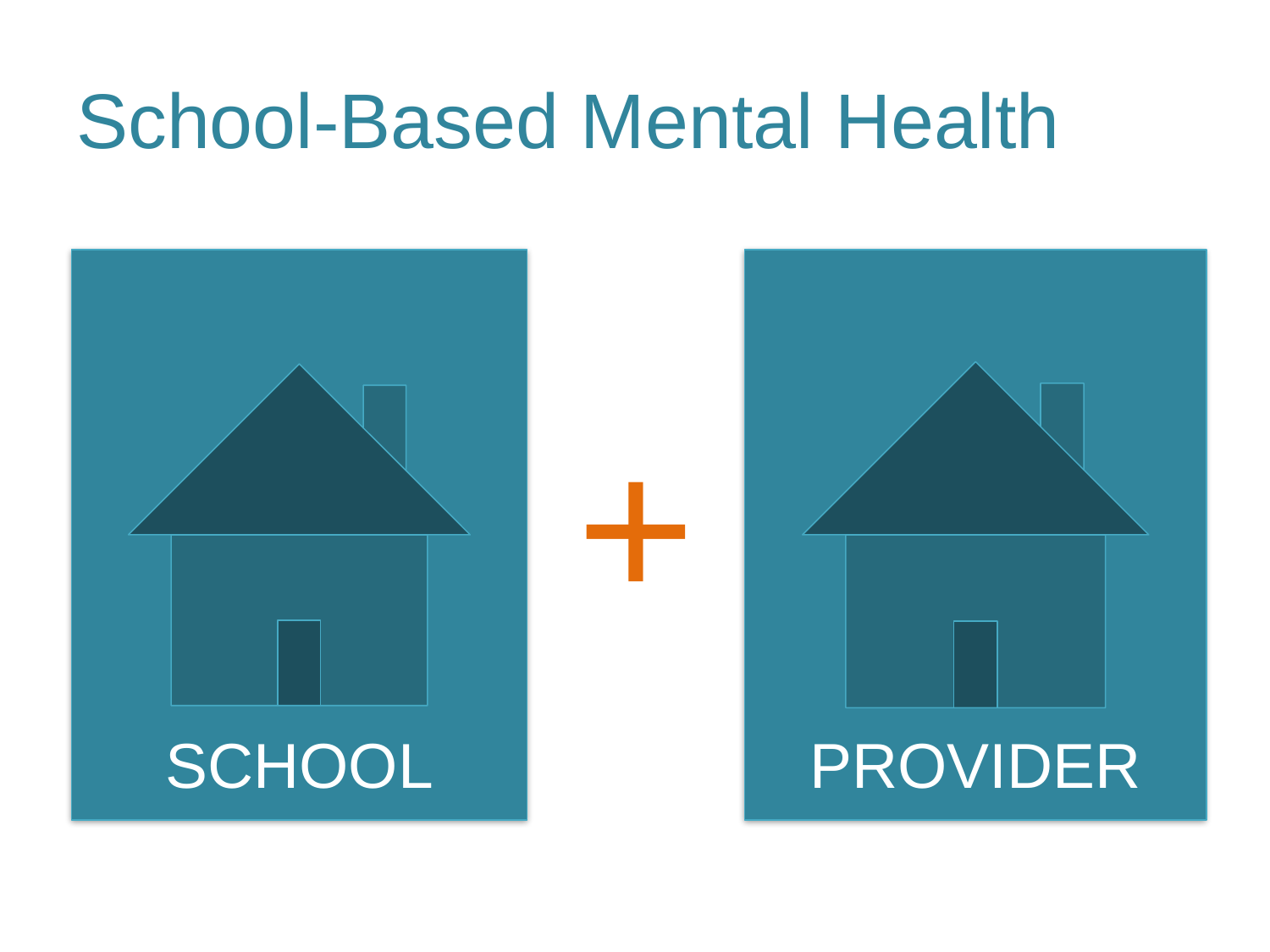

# School-Based Mental Health

SCHOOL

PROVIDER
+